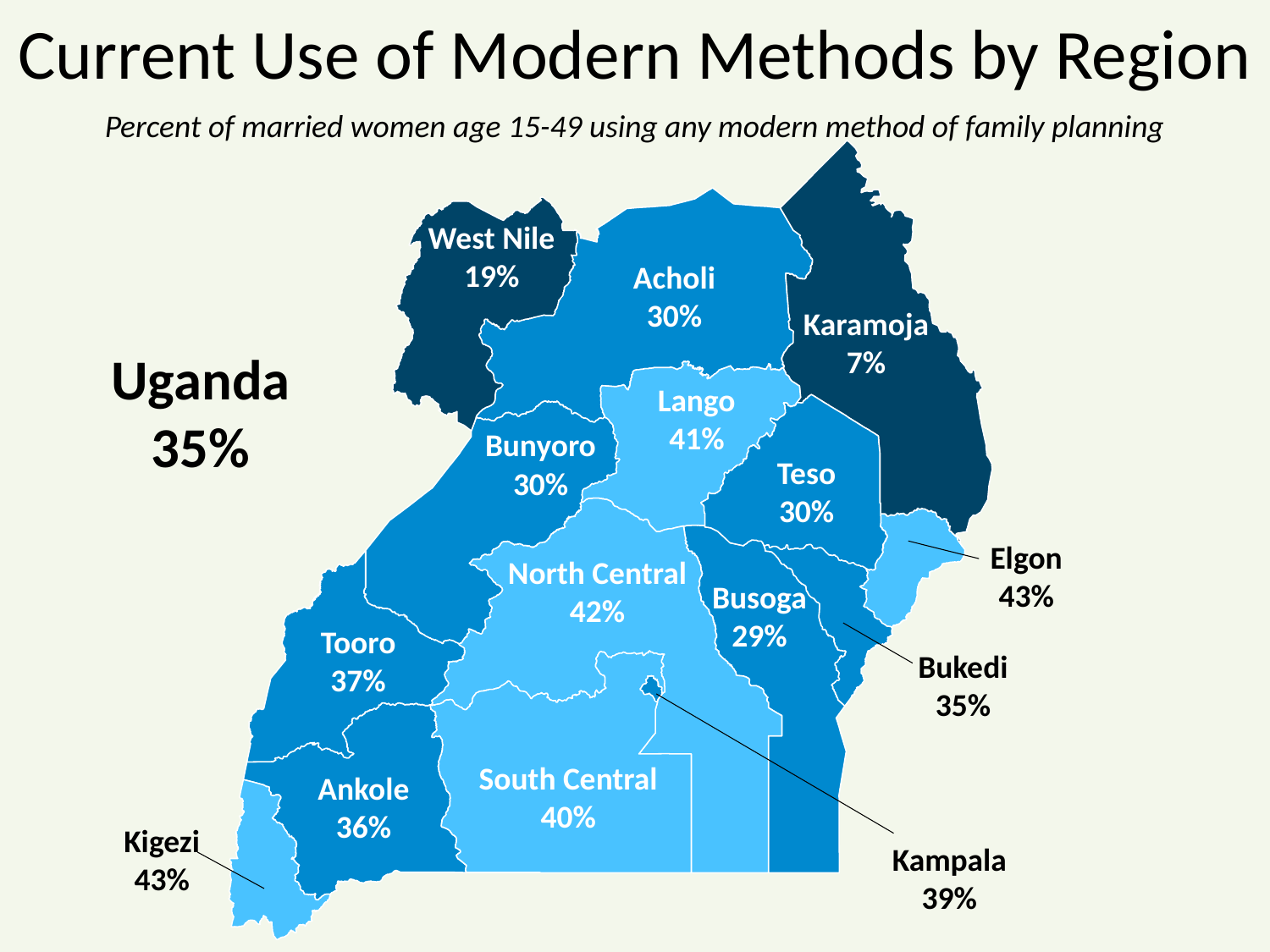

# Current Use of Modern Methods by Region
Percent of married women age 15-49 using any modern method of family planning

West Nile
19%
Acholi
30%
Karamoja
7%
Uganda
35%

Lango
41%

Bunyoro
30%
Teso
30%

Elgon
43%

North Central
42%

Busoga
29%
Tooro
37%
Bukedi
35%

South Central
40%
Ankole
36%

Kigezi
43%
Kampala
39%